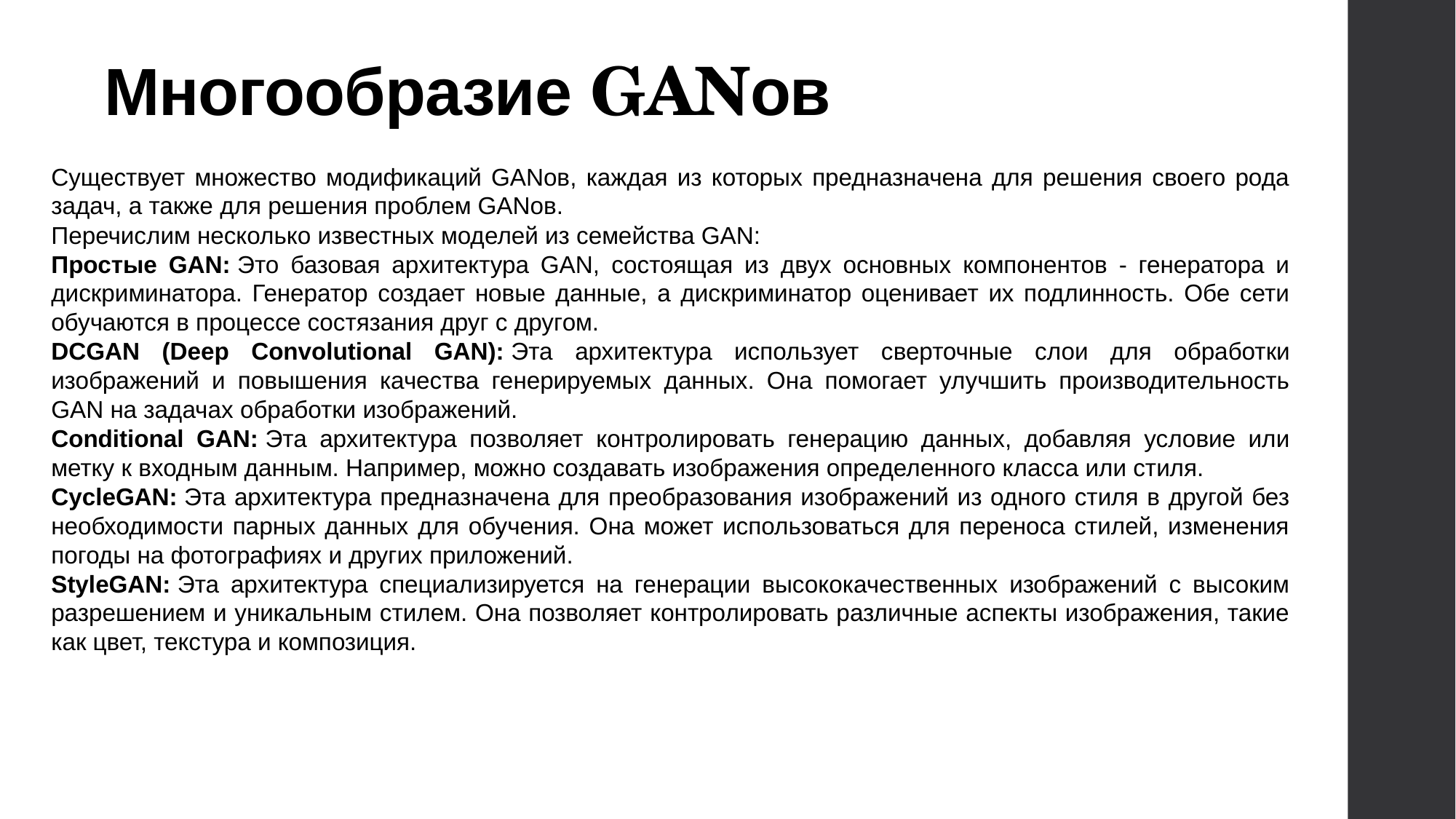

# Многообразие GANов
Существует множество модификаций GANов, каждая из которых предназначена для решения своего рода задач, а также для решения проблем GANов.
Перечислим несколько известных моделей из семейства GAN:
Простые GAN: Это базовая архитектура GAN, состоящая из двух основных компонентов - генератора и дискриминатора. Генератор создает новые данные, а дискриминатор оценивает их подлинность. Обе сети обучаются в процессе состязания друг с другом.
DCGAN (Deep Convolutional GAN): Эта архитектура использует сверточные слои для обработки изображений и повышения качества генерируемых данных. Она помогает улучшить производительность GAN на задачах обработки изображений.
Conditional GAN: Эта архитектура позволяет контролировать генерацию данных, добавляя условие или метку к входным данным. Например, можно создавать изображения определенного класса или стиля.
CycleGAN: Эта архитектура предназначена для преобразования изображений из одного стиля в другой без необходимости парных данных для обучения. Она может использоваться для переноса стилей, изменения погоды на фотографиях и других приложений.
StyleGAN: Эта архитектура специализируется на генерации высококачественных изображений с высоким разрешением и уникальным стилем. Она позволяет контролировать различные аспекты изображения, такие как цвет, текстура и композиция.